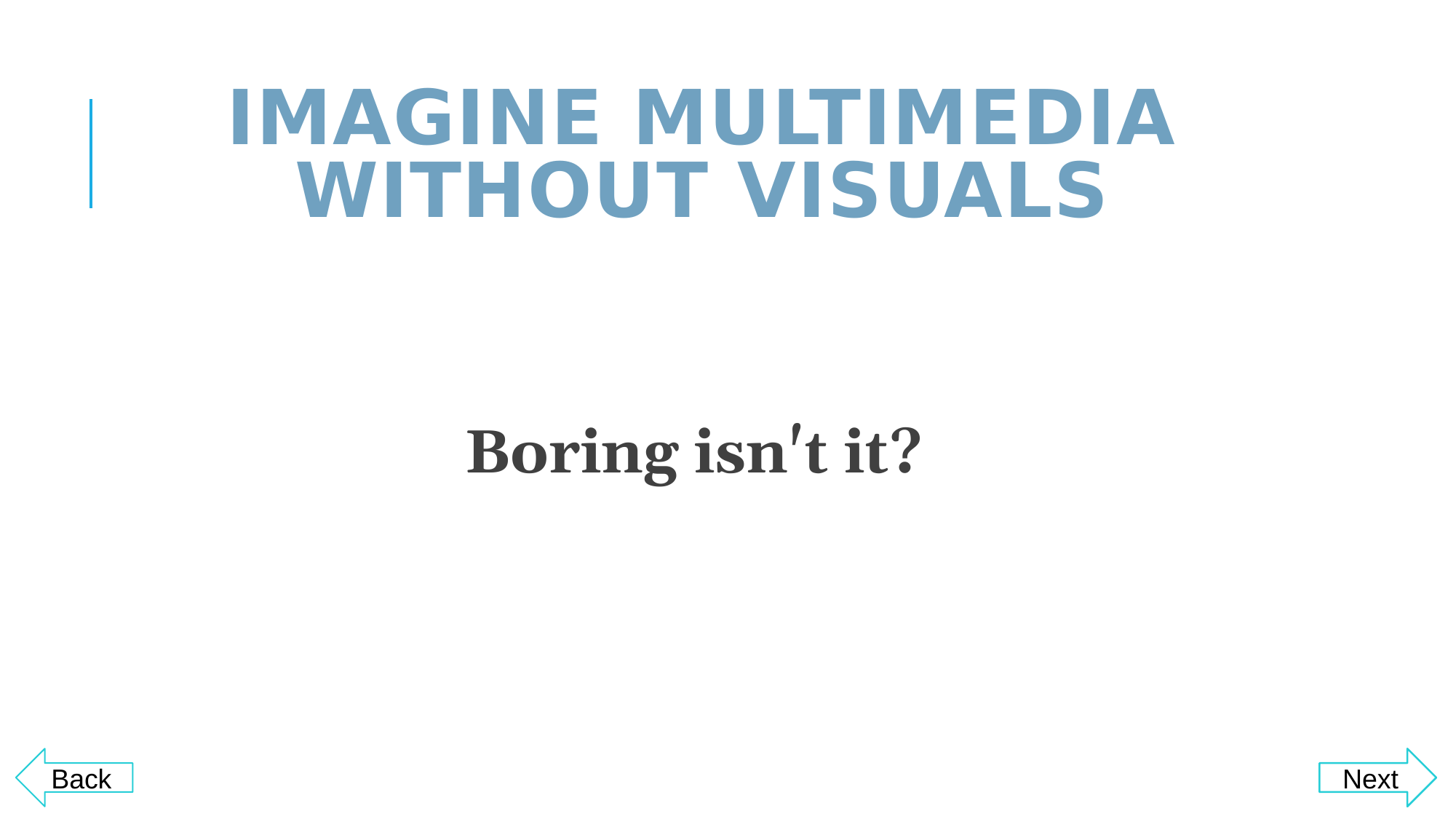

# Imagine multimedia without visuals
Boring isn't it?
Next
Back